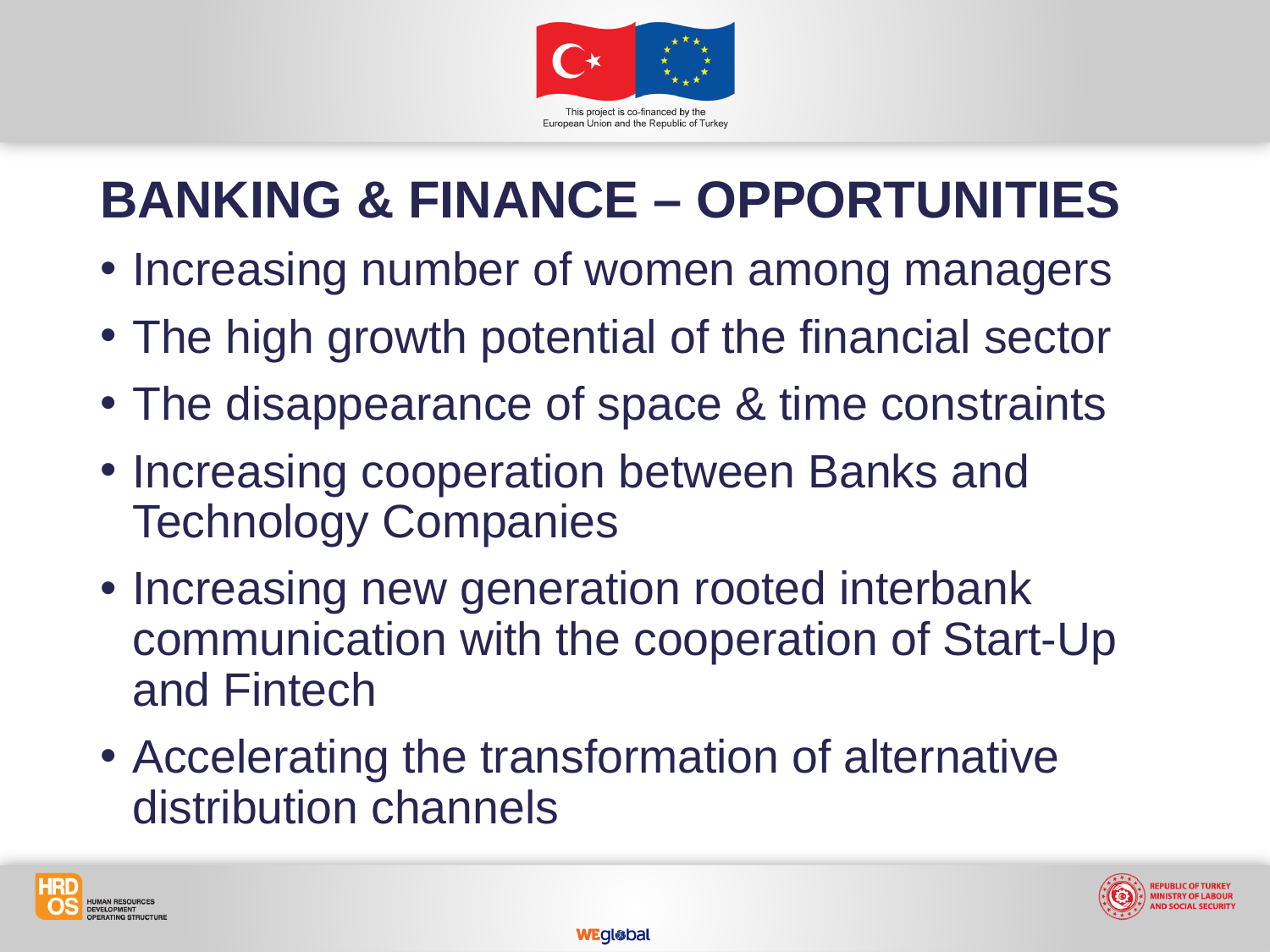

BANKING & FINANCE – OPPORTUNITIES
Increasing number of women among managers
The high growth potential of the financial sector
The disappearance of space & time constraints
Increasing cooperation between Banks and Technology Companies
Increasing new generation rooted interbank communication with the cooperation of Start-Up and Fintech
Accelerating the transformation of alternative distribution channels